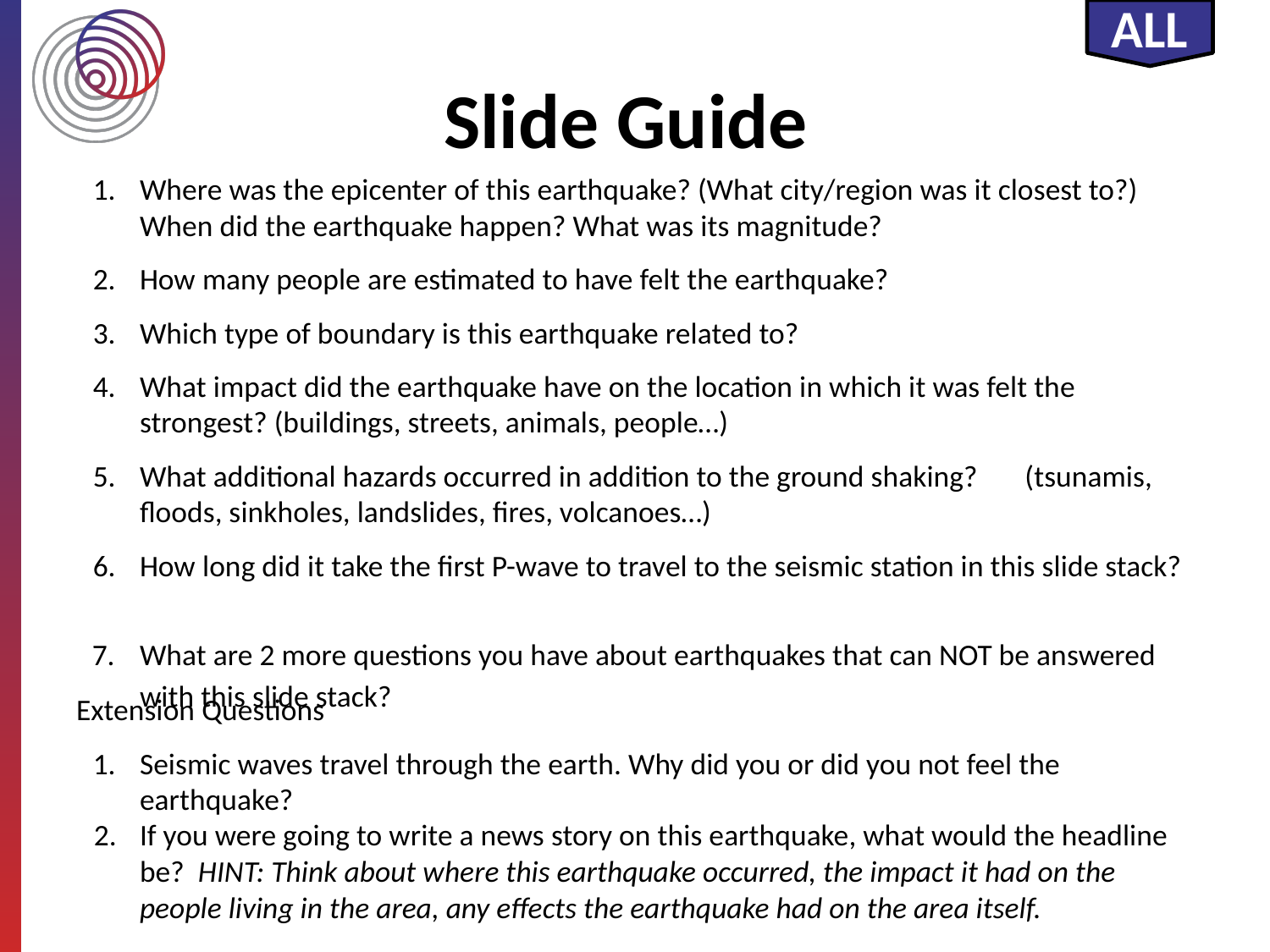

ALL
# Slide Guide
Where was the epicenter of this earthquake? (What city/region was it closest to?) When did the earthquake happen? What was its magnitude?
How many people are estimated to have felt the earthquake?
Which type of boundary is this earthquake related to?
What impact did the earthquake have on the location in which it was felt the strongest? (buildings, streets, animals, people…)
What additional hazards occurred in addition to the ground shaking?       (tsunamis, floods, sinkholes, landslides, fires, volcanoes…)
How long did it take the first P-wave to travel to the seismic station in this slide stack?
What are 2 more questions you have about earthquakes that can NOT be answered with this slide stack?
Extension Questions
Seismic waves travel through the earth. Why did you or did you not feel the earthquake?
If you were going to write a news story on this earthquake, what would the headline be?  HINT: Think about where this earthquake occurred, the impact it had on the people living in the area, any effects the earthquake had on the area itself.